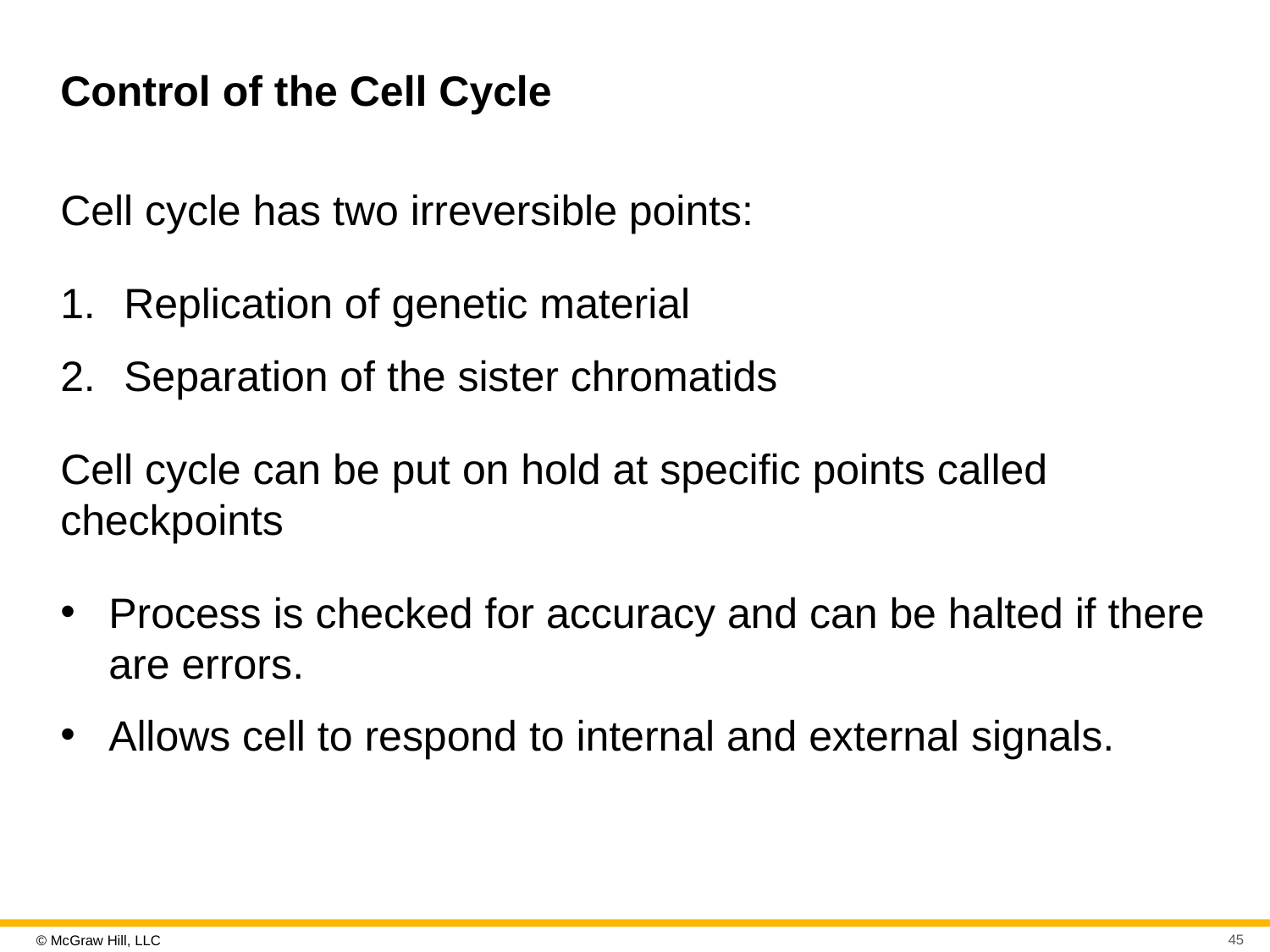

# Control of the Cell Cycle
Cell cycle has two irreversible points:
Replication of genetic material
Separation of the sister chromatids
Cell cycle can be put on hold at specific points called checkpoints
Process is checked for accuracy and can be halted if there are errors.
Allows cell to respond to internal and external signals.
45